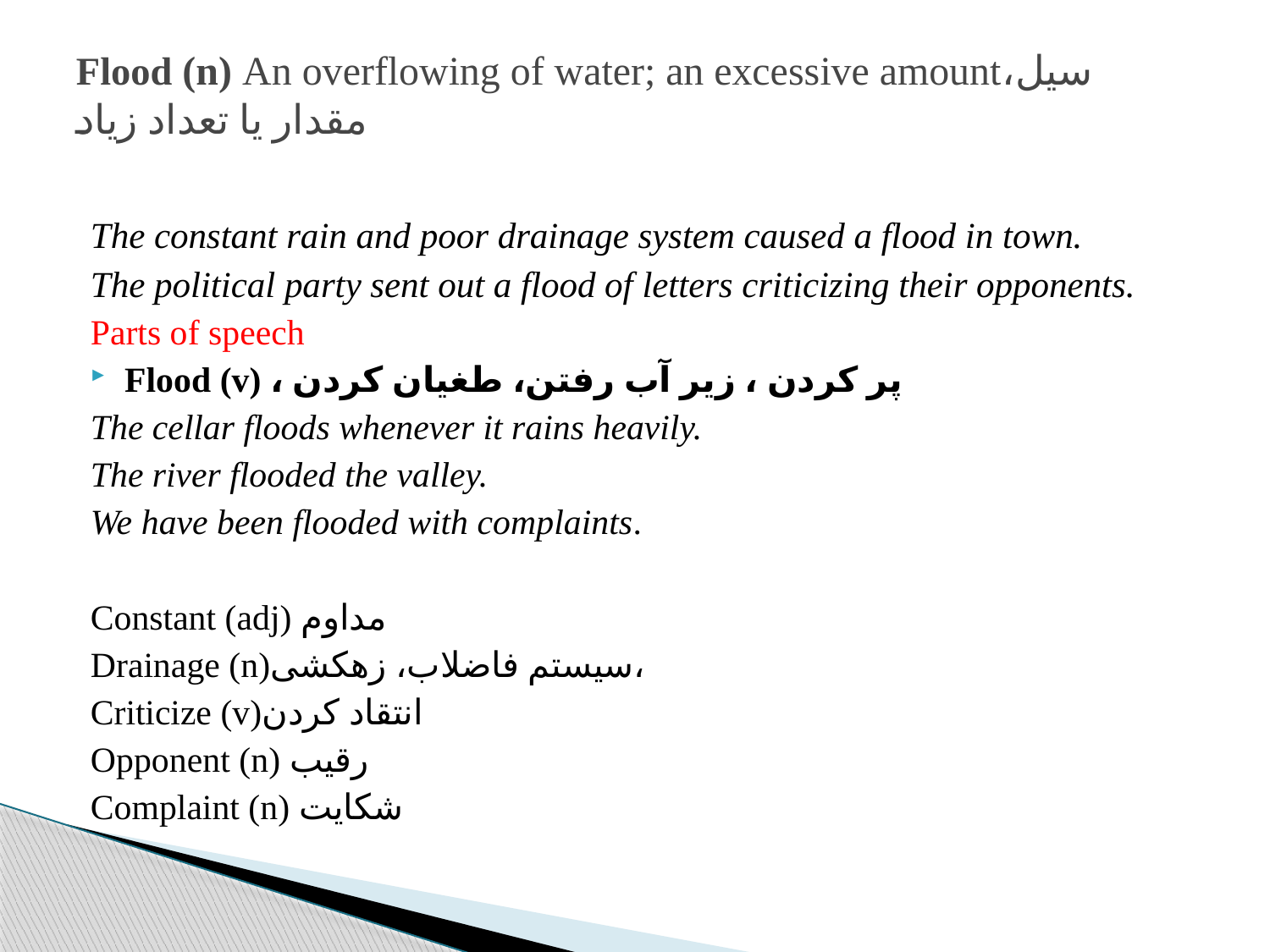

# Flood (n) An overflowing of water; an excessive amountسیل، مقدار یا تعداد زیاد
The constant rain and poor drainage system caused a flood in town.
The political party sent out a flood of letters criticizing their opponents.
Parts of speech
Flood (v) ، پر کردن ، زیر آب رفتن، طغیان کردن
The cellar floods whenever it rains heavily.
The river flooded the valley.
We have been flooded with complaints.

Constant (adj) مداوم
Drainage (n)سیستم فاضلاب، زهکشی،
Criticize (v)انتقاد کردن
Opponent (n) رقیب
Complaint (n) شکایت